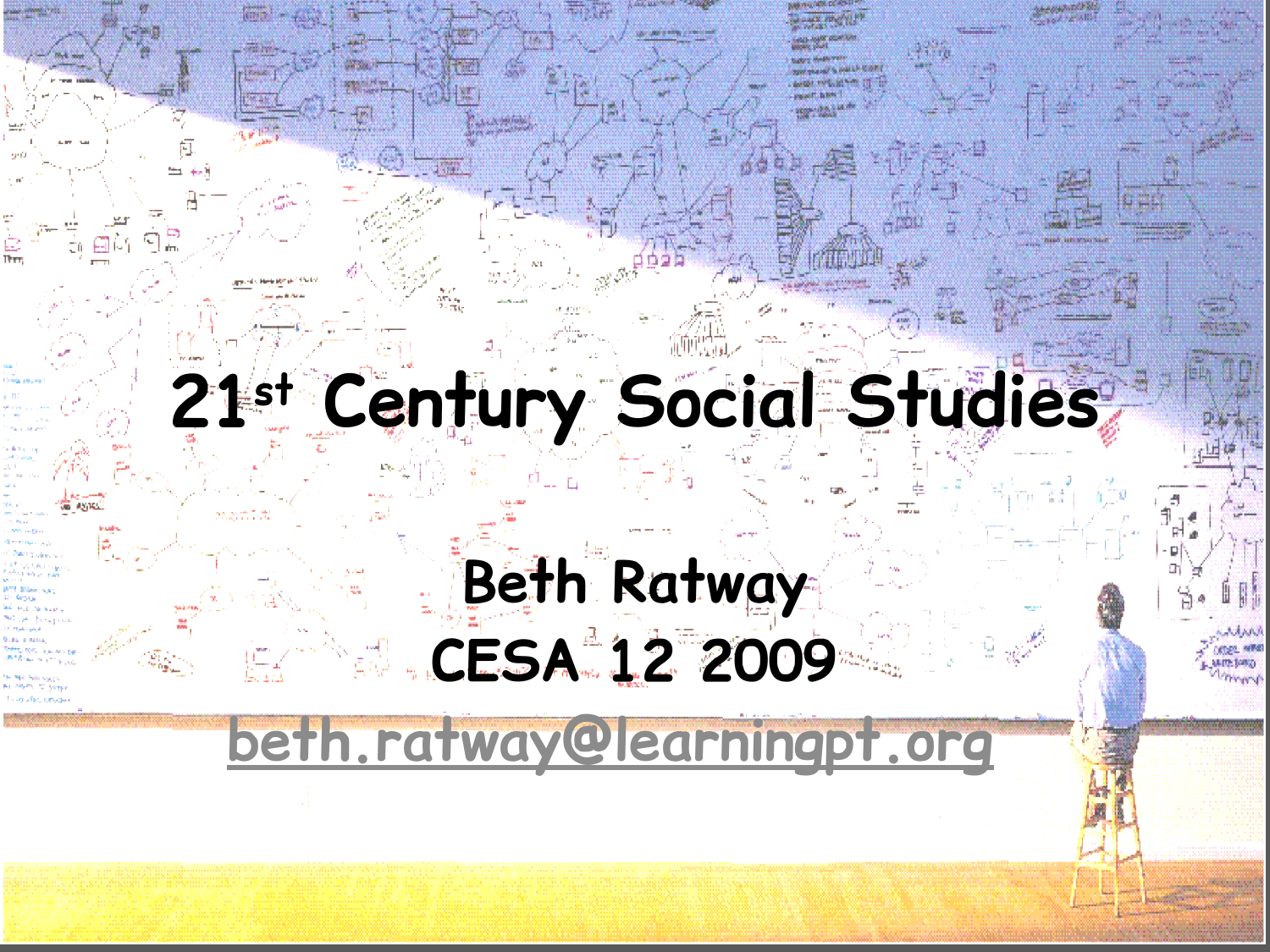

# 21st Century Social Studies
Beth Ratway
CESA 12 2009
beth.ratway@learningpt.org